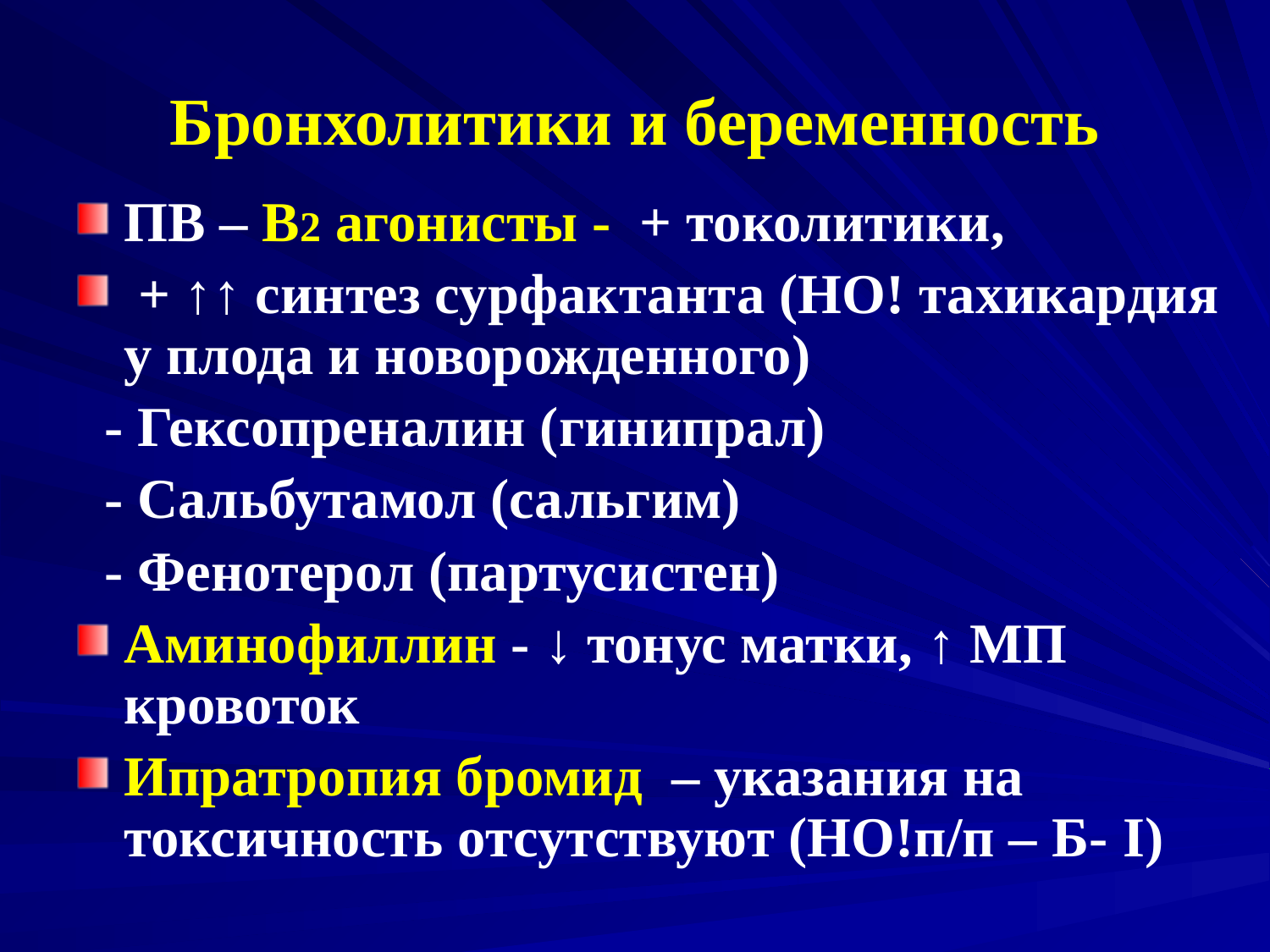

# Бронхолитики и беременность
ПВ – В2 агонисты -  + токолитики,
 + ↑↑ синтез сурфактанта (НО! тахикардия у плода и новорожденного)
  - Гексопреналин (гинипрал)
  - Сальбутамол (сальгим)
  - Фенотерол (партусистен)
Аминофиллин - ↓ тонус матки, ↑ МП кровоток
Ипратропия бромид  – указания на токсичность отсутствуют (НО!п/п – Б- I)